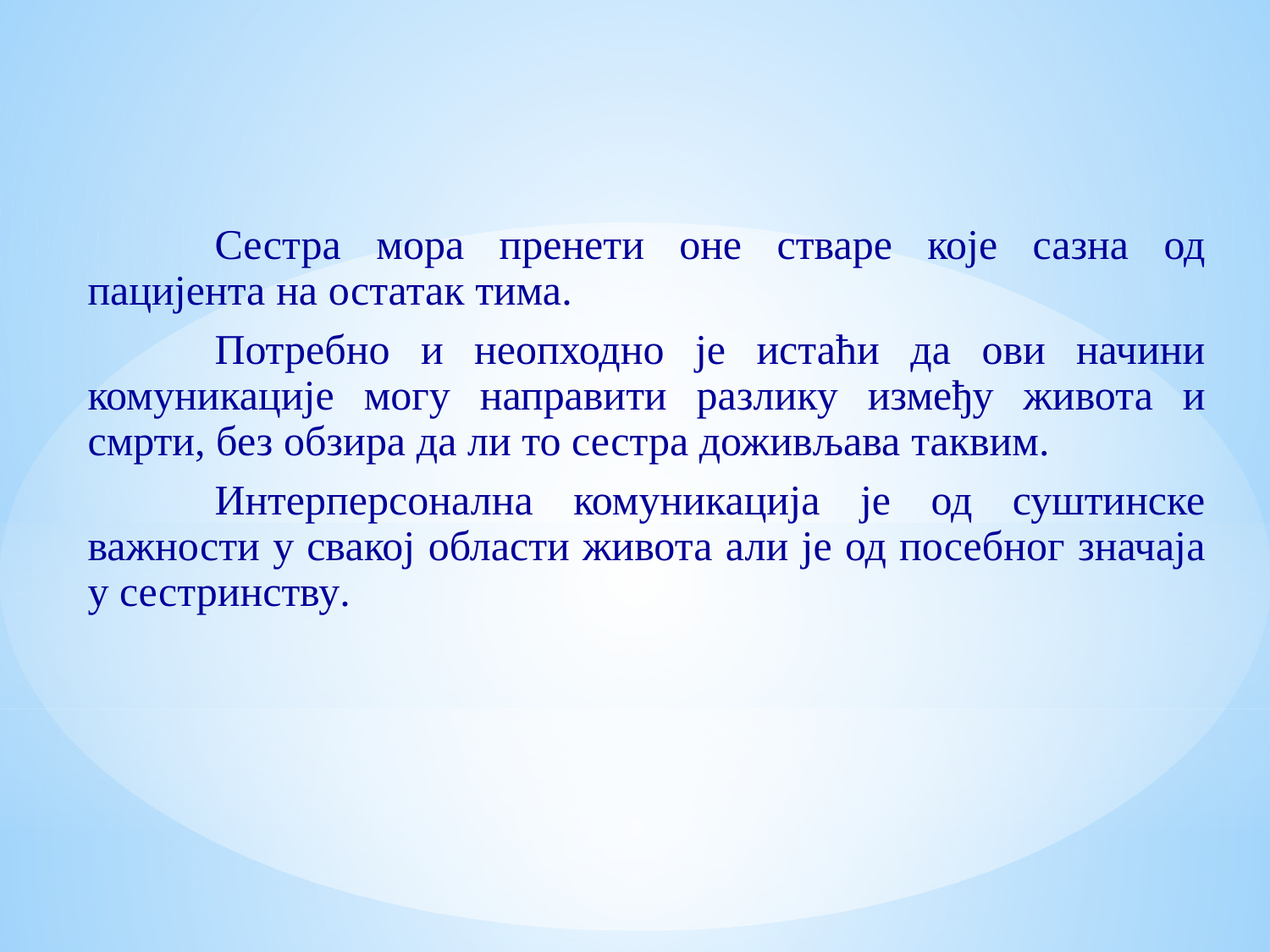

Сестра мора пренети оне стваре које сазна од пацијента на остатак тима.
	Потребно и неопходно је истаћи да ови начини комуникације могу направити разлику између живота и смрти, без обзира да ли то сестра доживљава таквим.
	Интерперсонална комуникација је од суштинске важности у свакој области живота али је од посебног значаја у сестринству.